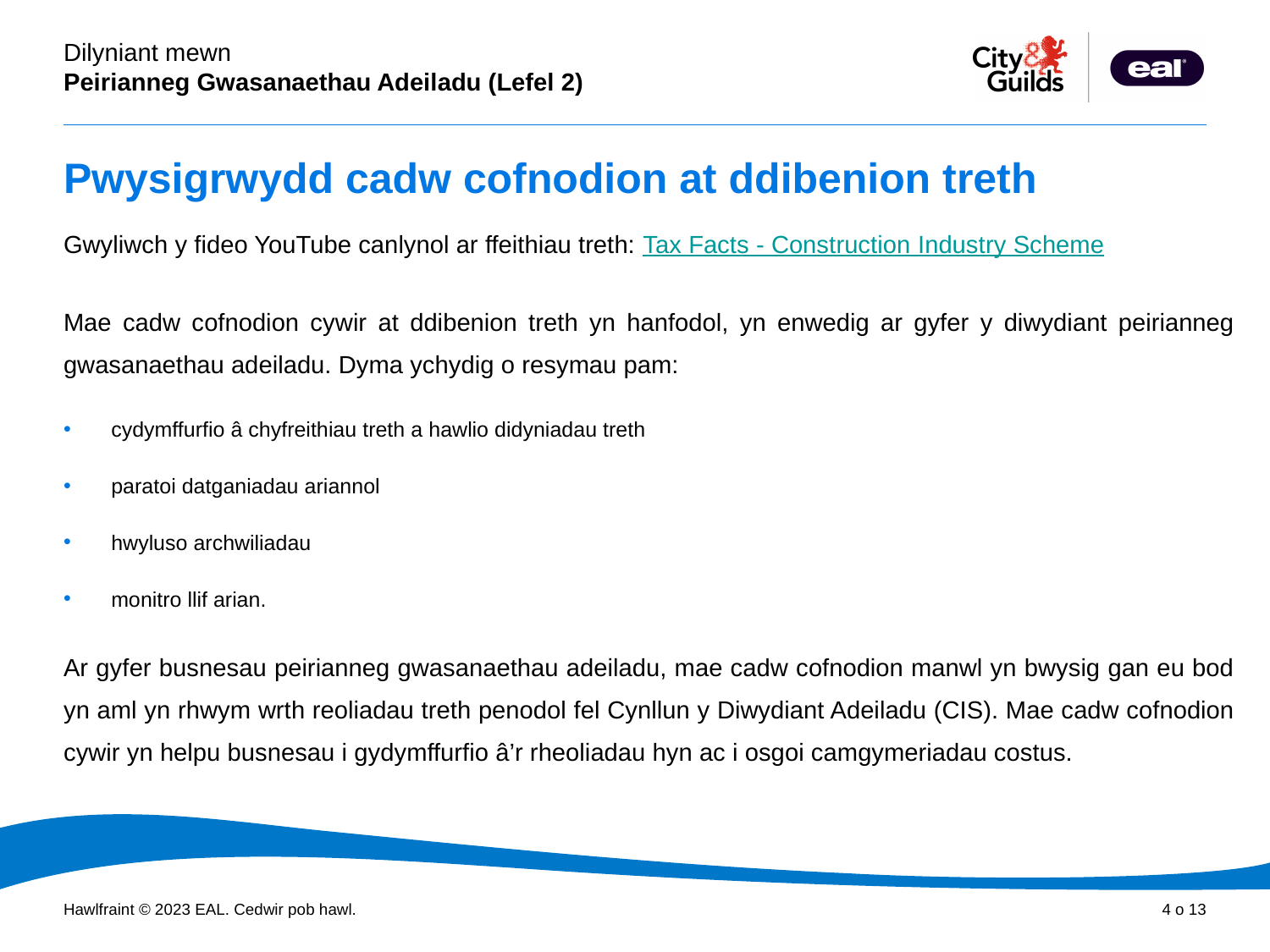

# Pwysigrwydd cadw cofnodion at ddibenion treth
Gwyliwch y fideo YouTube canlynol ar ffeithiau treth: Tax Facts - Construction Industry Scheme
Mae cadw cofnodion cywir at ddibenion treth yn hanfodol, yn enwedig ar gyfer y diwydiant peirianneg gwasanaethau adeiladu. Dyma ychydig o resymau pam:
cydymffurfio â chyfreithiau treth a hawlio didyniadau treth
paratoi datganiadau ariannol
hwyluso archwiliadau
monitro llif arian.
Ar gyfer busnesau peirianneg gwasanaethau adeiladu, mae cadw cofnodion manwl yn bwysig gan eu bod yn aml yn rhwym wrth reoliadau treth penodol fel Cynllun y Diwydiant Adeiladu (CIS). Mae cadw cofnodion cywir yn helpu busnesau i gydymffurfio â’r rheoliadau hyn ac i osgoi camgymeriadau costus.